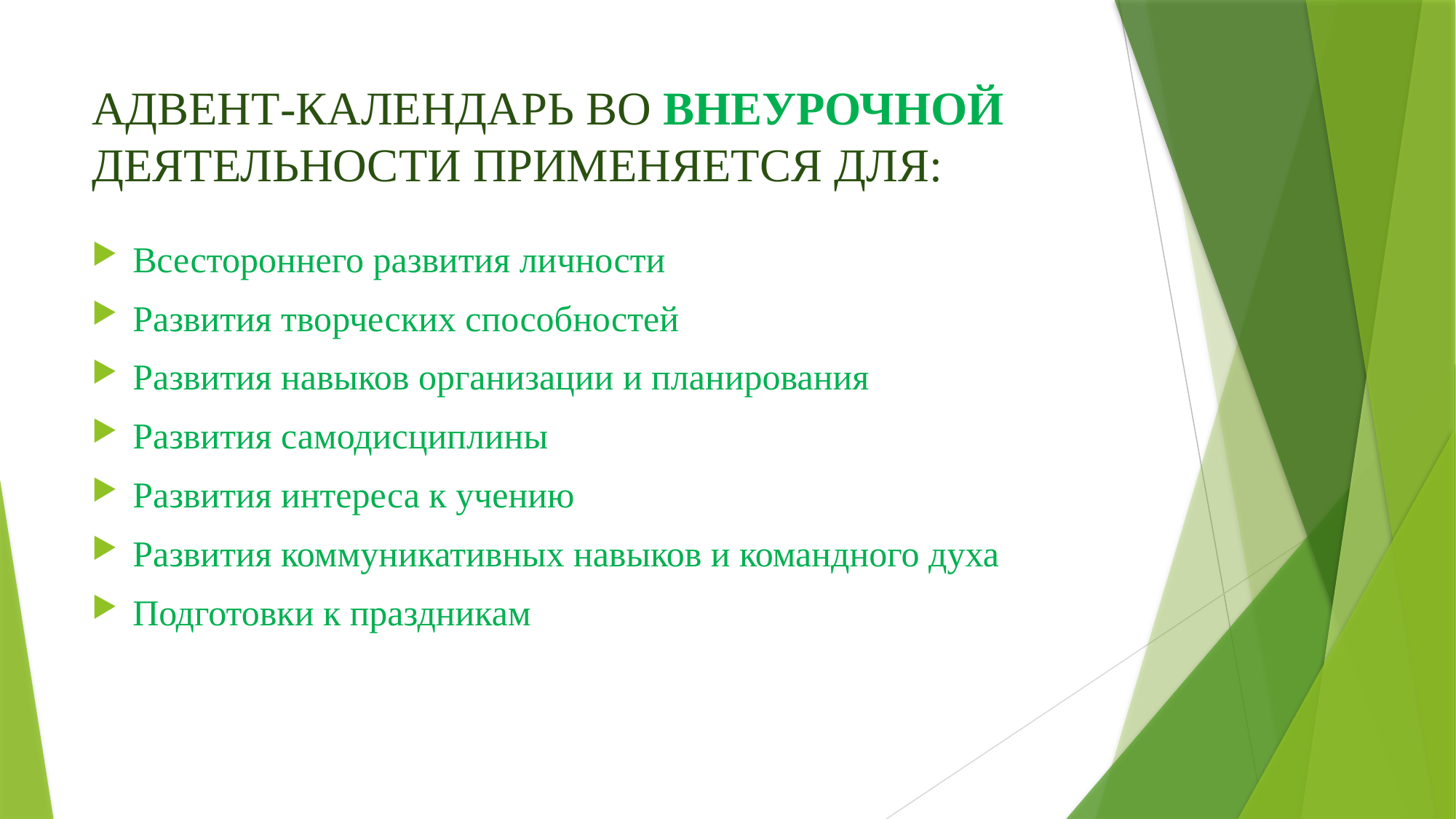

# АДВЕНТ-КАЛЕНДАРЬ ВО ВНЕУРОЧНОЙ ДЕЯТЕЛЬНОСТИ ПРИМЕНЯЕТСЯ ДЛЯ:
Всестороннего развития личности
Развития творческих способностей
Развития навыков организации и планирования
Развития самодисциплины
Развития интереса к учению
Развития коммуникативных навыков и командного духа
Подготовки к праздникам